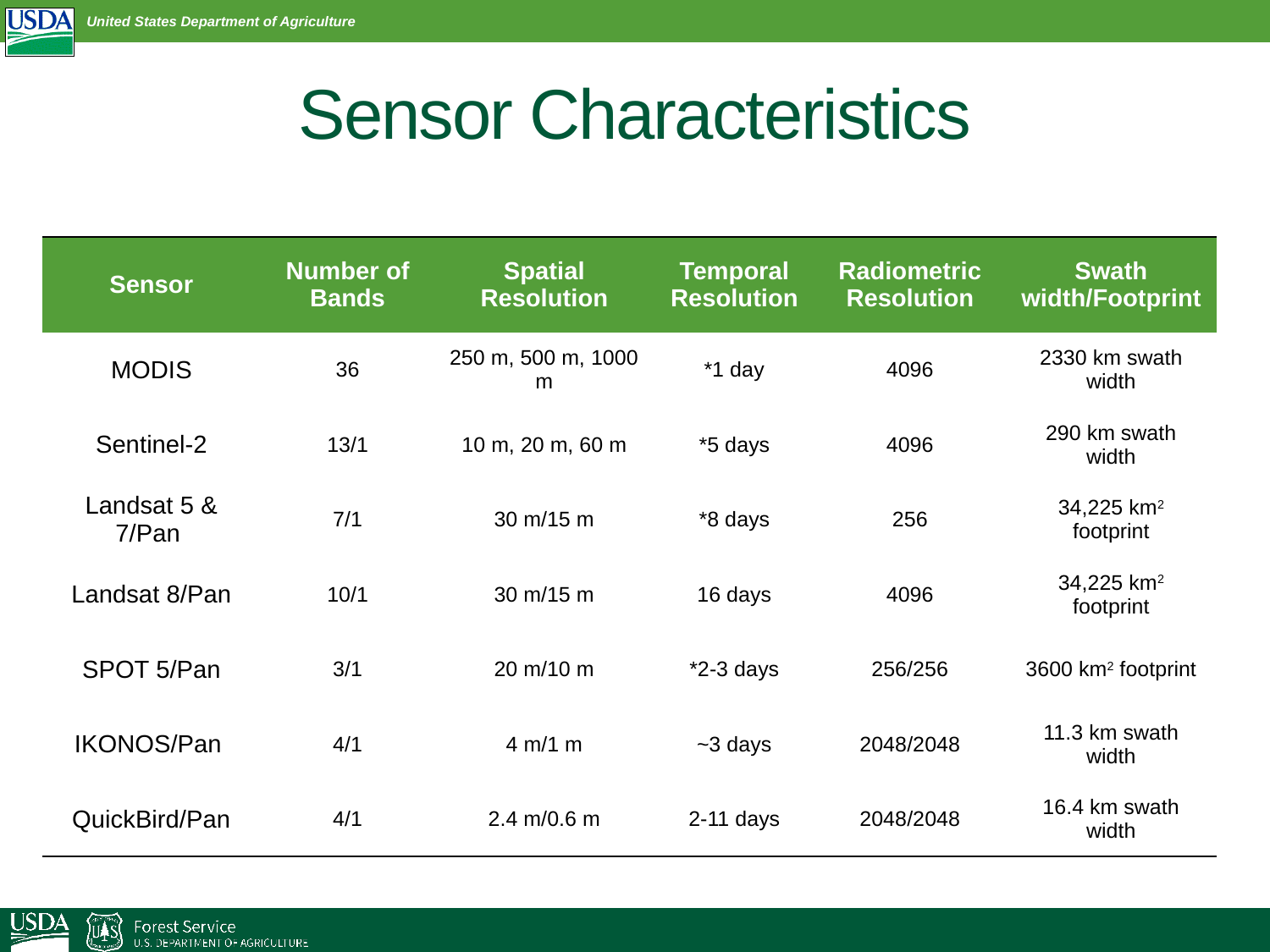

# Sensor Characteristics
| Sensor | Number of Bands | Spatial Resolution | Temporal Resolution | Radiometric Resolution | Swath width/Footprint |
| --- | --- | --- | --- | --- | --- |
| MODIS | 36 | 250 m, 500 m, 1000 m | \*1 day | 4096 | 2330 km swath width |
| Sentinel-2 | 13/1 | 10 m, 20 m, 60 m | \*5 days | 4096 | 290 km swath width |
| Landsat 5 & 7/Pan | 7/1 | 30 m/15 m | \*8 days | 256 | 34,225 km2 footprint |
| Landsat 8/Pan | 10/1 | 30 m/15 m | 16 days | 4096 | 34,225 km2 footprint |
| SPOT 5/Pan | 3/1 | 20 m/10 m | \*2-3 days | 256/256 | 3600 km2 footprint |
| IKONOS/Pan | 4/1 | 4 m/1 m | ~3 days | 2048/2048 | 11.3 km swath width |
| QuickBird/Pan | 4/1 | 2.4 m/0.6 m | 2-11 days | 2048/2048 | 16.4 km swath width |